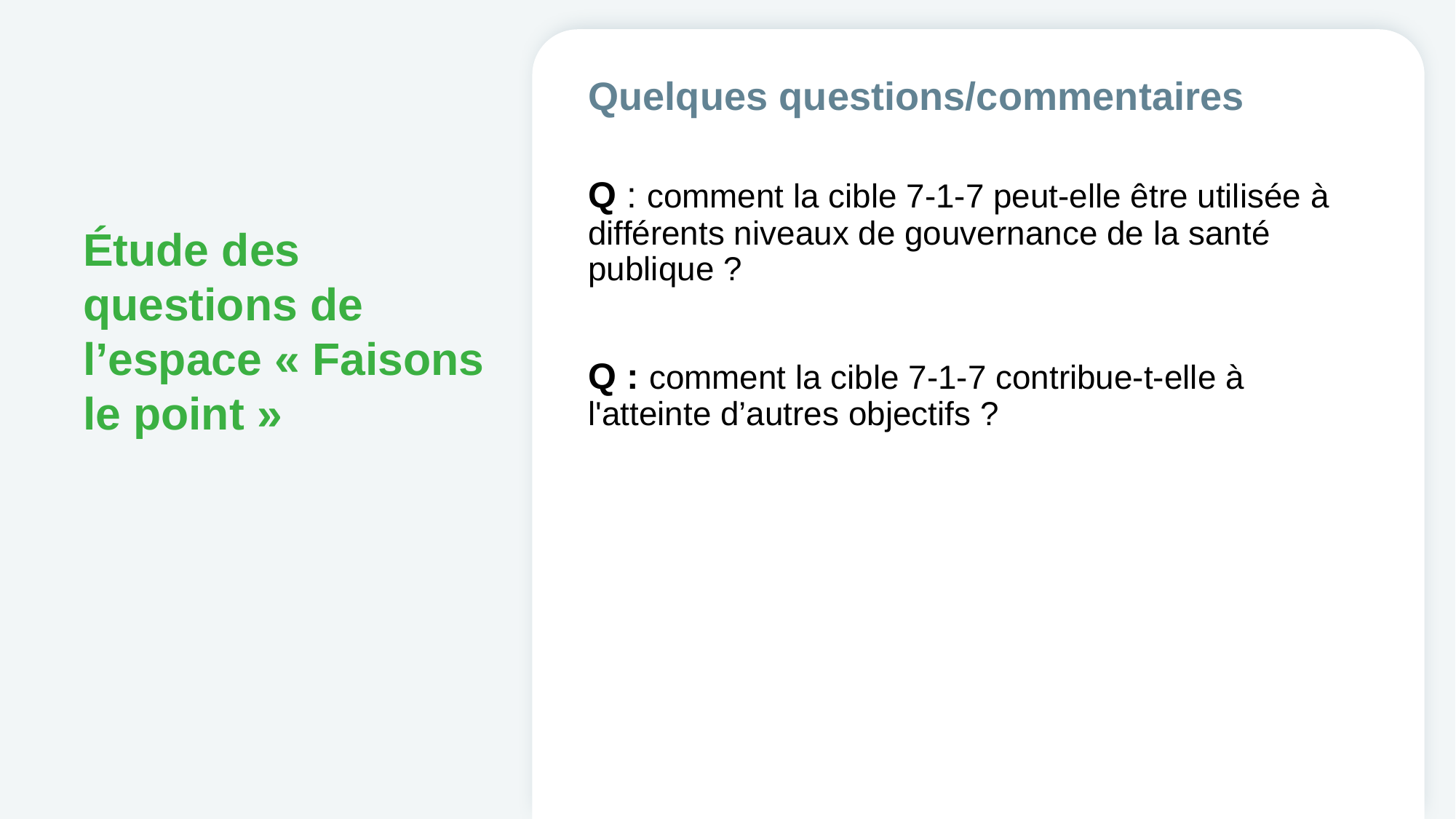

Quelques questions/commentaires
Q : comment la cible 7-1-7 peut-elle être utilisée à différents niveaux de gouvernance de la santé publique ?

Q : comment la cible 7-1-7 contribue-t-elle à l'atteinte d’autres objectifs ?

# Étude des questions de l’espace « Faisons le point »